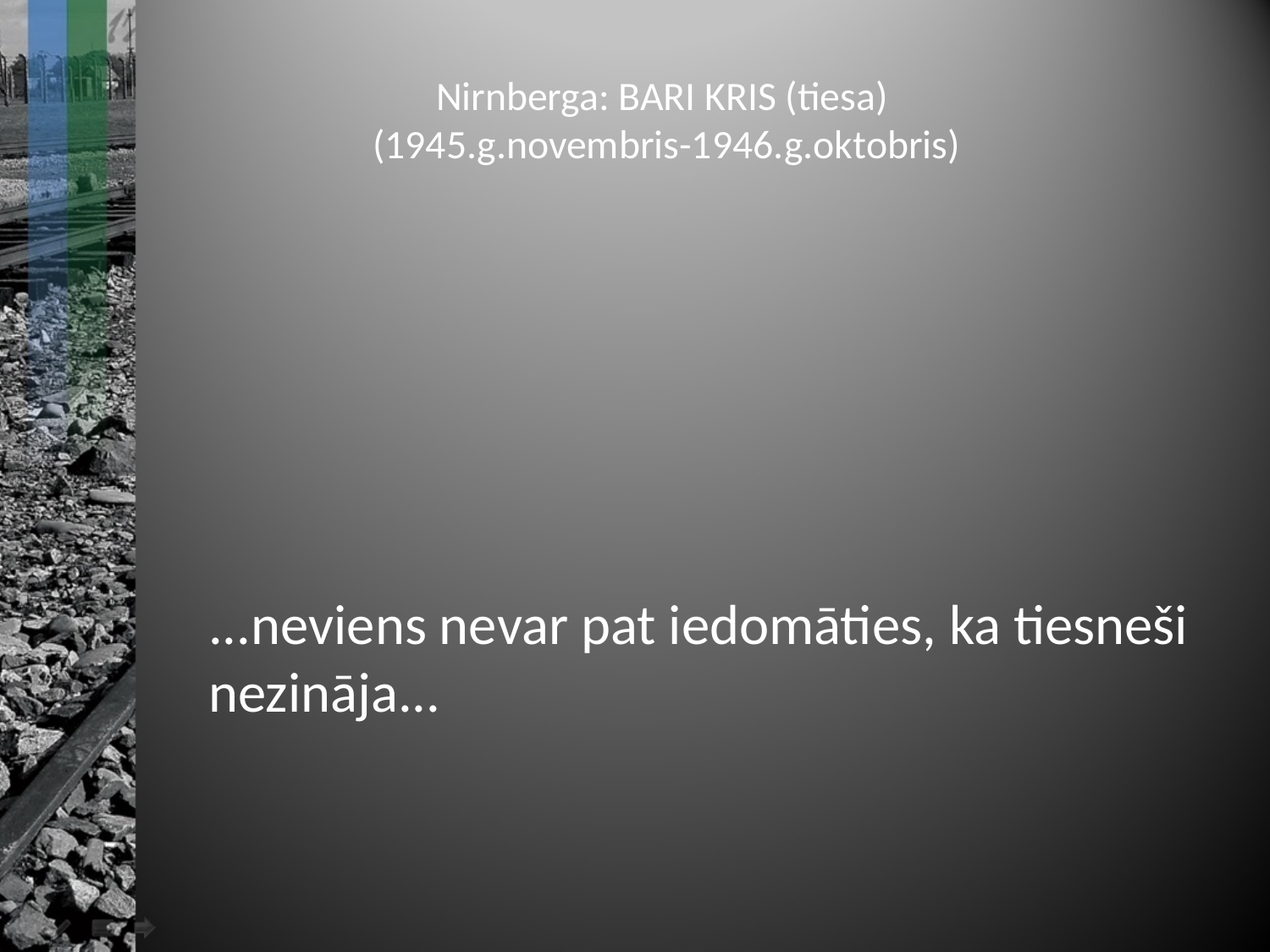

# Nirnberga: BARI KRIS (tiesa) (1945.g.novembris-1946.g.oktobris)
	...neviens nevar pat iedomāties, ka tiesneši nezināja...